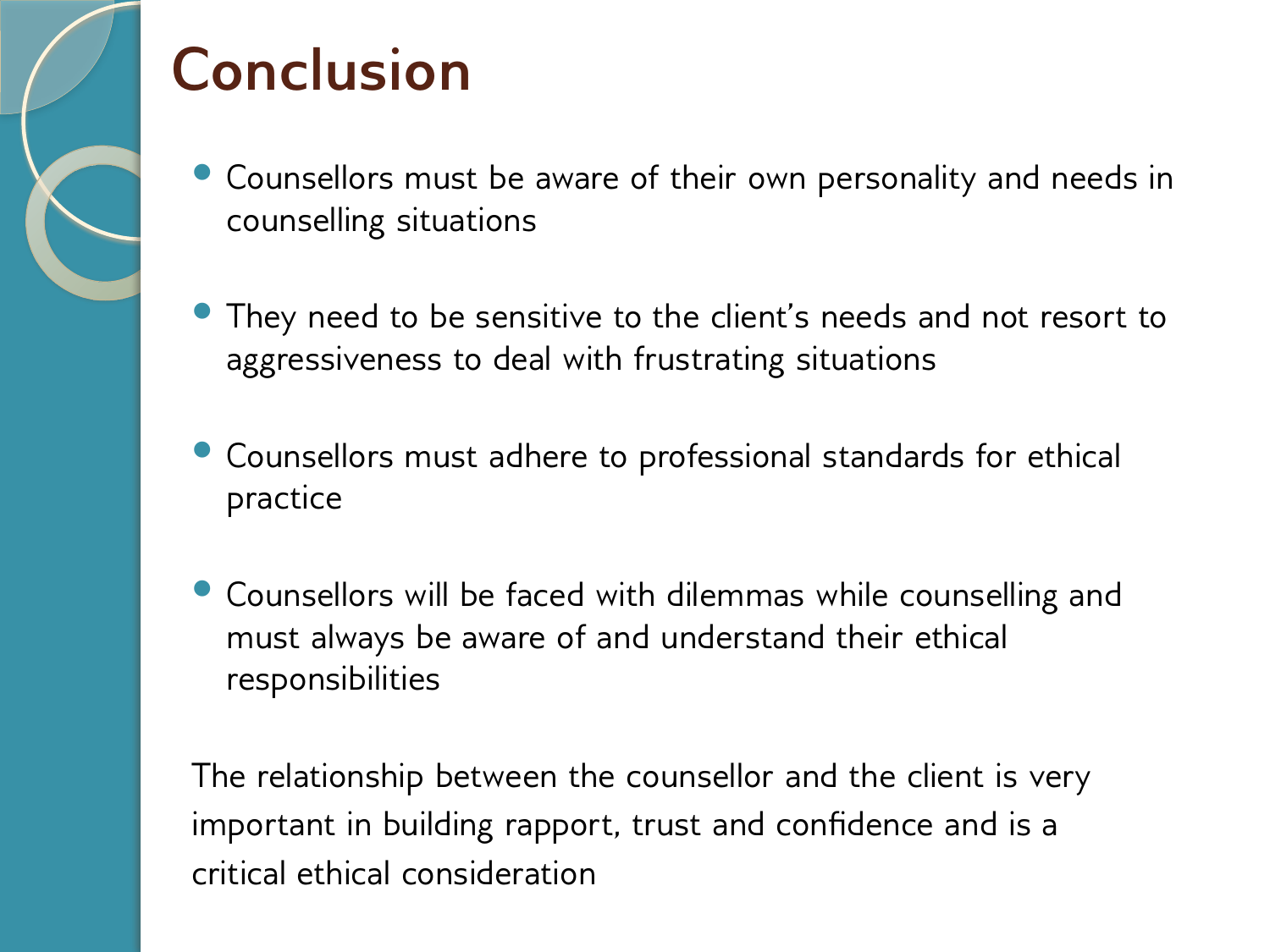

# Conclusion
Counsellors must be aware of their own personality and needs in counselling situations

They need to be sensitive to the client’s needs and not resort to aggressiveness to deal with frustrating situations

Counsellors must adhere to professional standards for ethical practice

Counsellors will be faced with dilemmas while counselling and must always be aware of and understand their ethical responsibilities

The relationship between the counsellor and the client is very
important in building rapport, trust and confidence and is a
critical ethical consideration